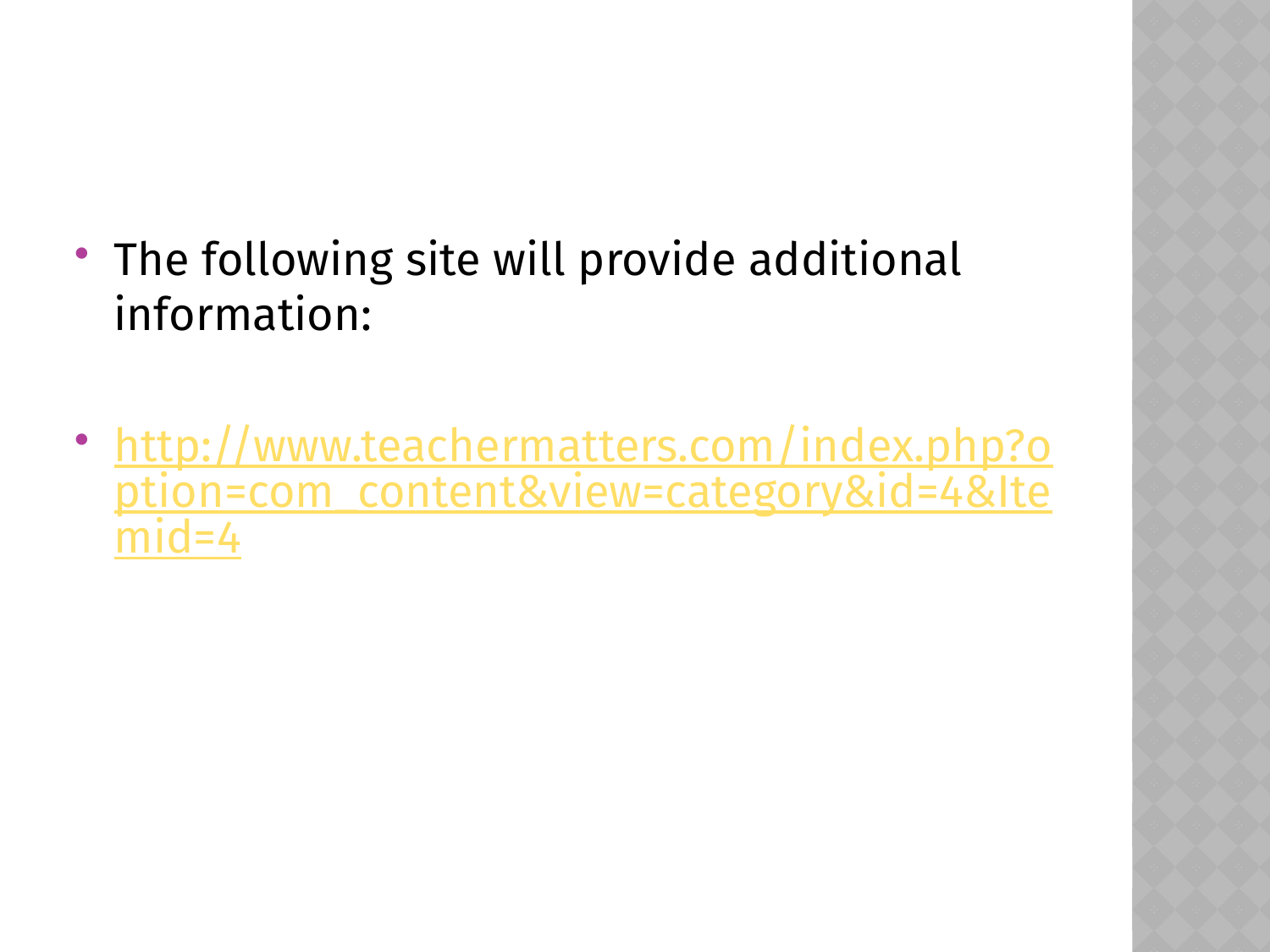

The following site will provide additional information:

http://www.teachermatters.com/index.php?option=com_content&view=category&id=4&Itemid=4